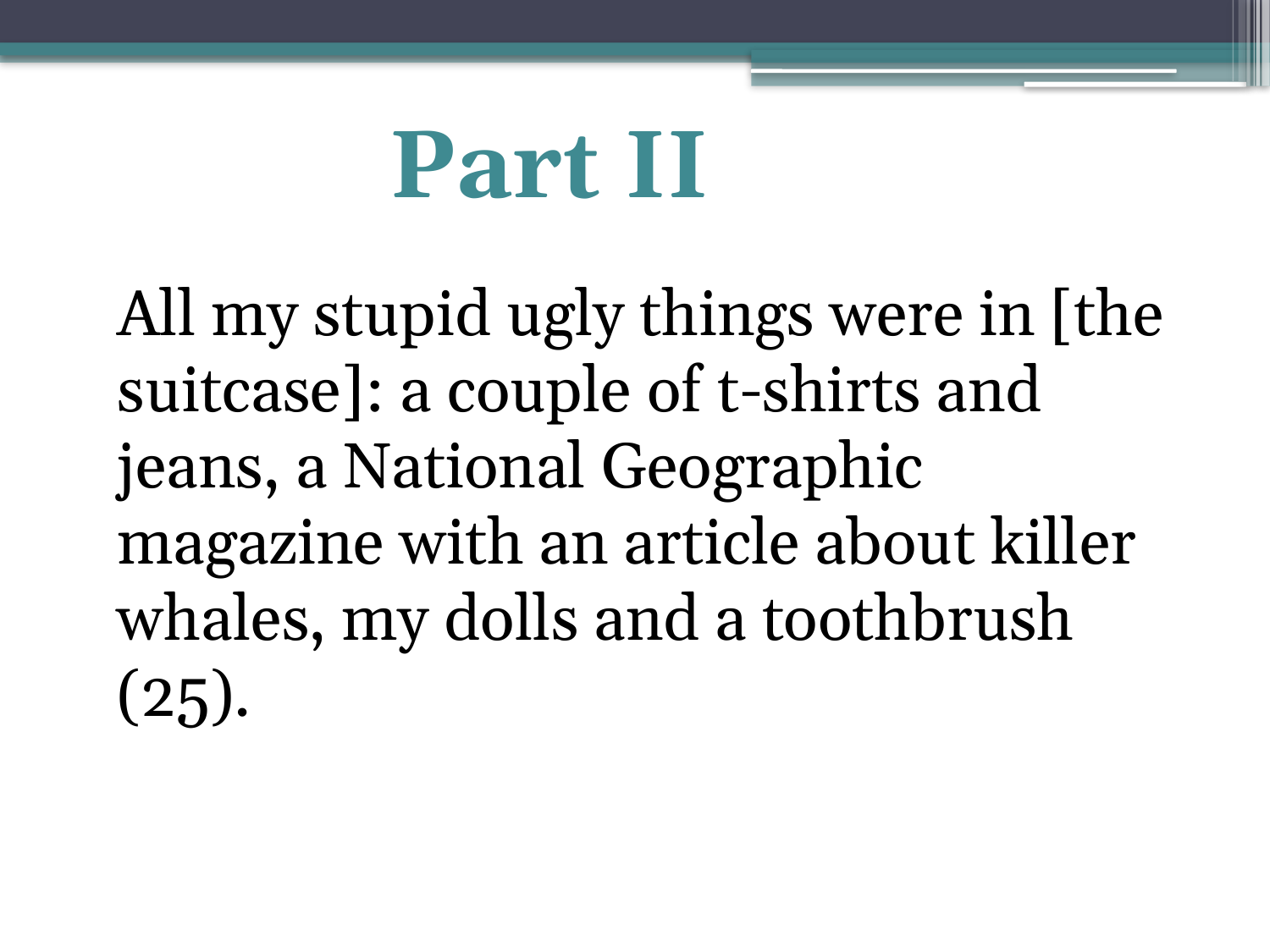

Part II
All my stupid ugly things were in [the suitcase]: a couple of t-shirts and jeans, a National Geographic magazine with an article about killer whales, my dolls and a toothbrush (25).